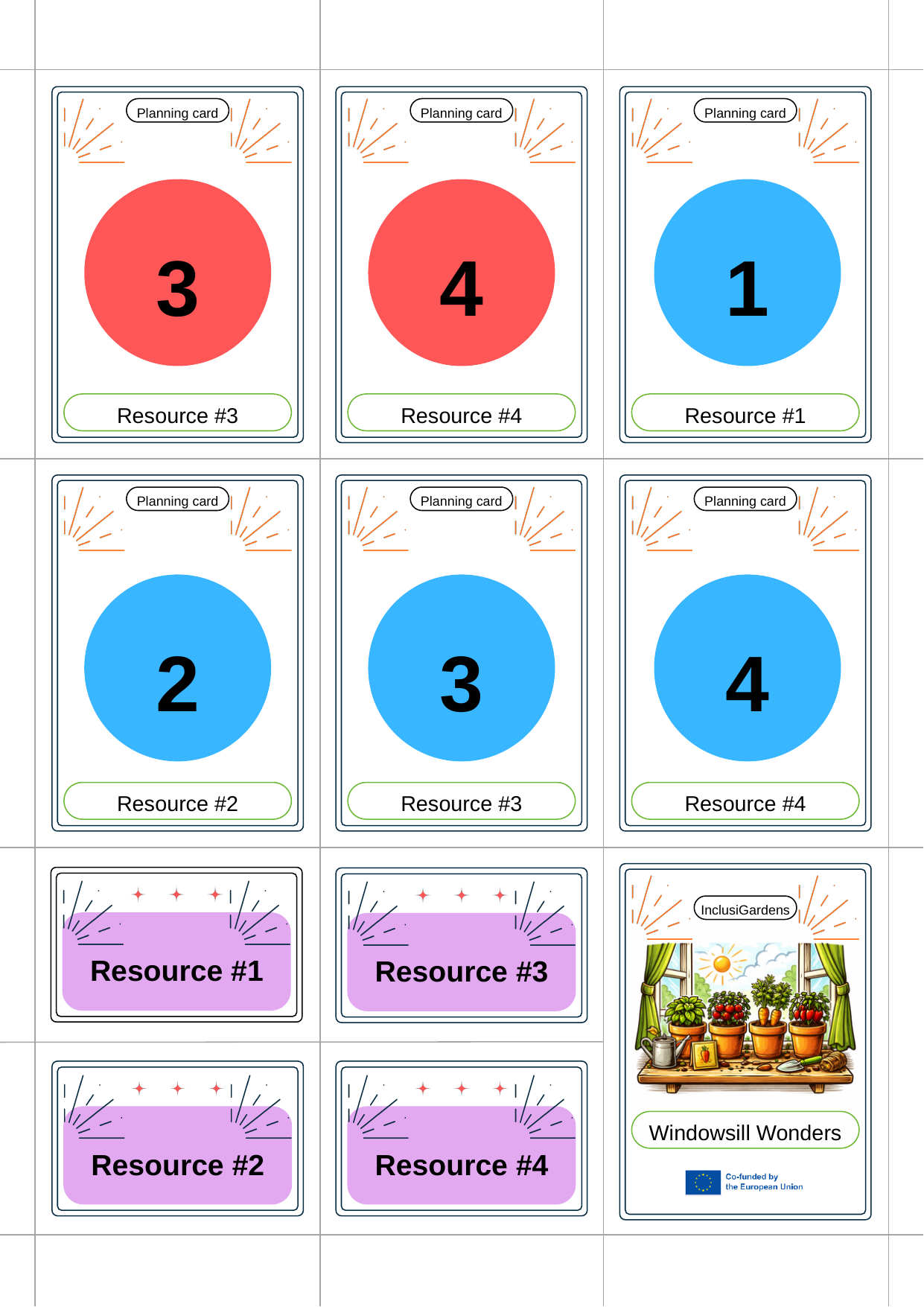

Planning card

Planning card

Planning card

3

4

1

Resource #3
Resource #4
Resource #1

Planning card

Planning card

Planning card

2

3

4

Resource #2
Resource #3
Resource #4

Resource #1

Resource #3

InclusiGardens

Resource #2

Resource #4

Windowsill Wonders